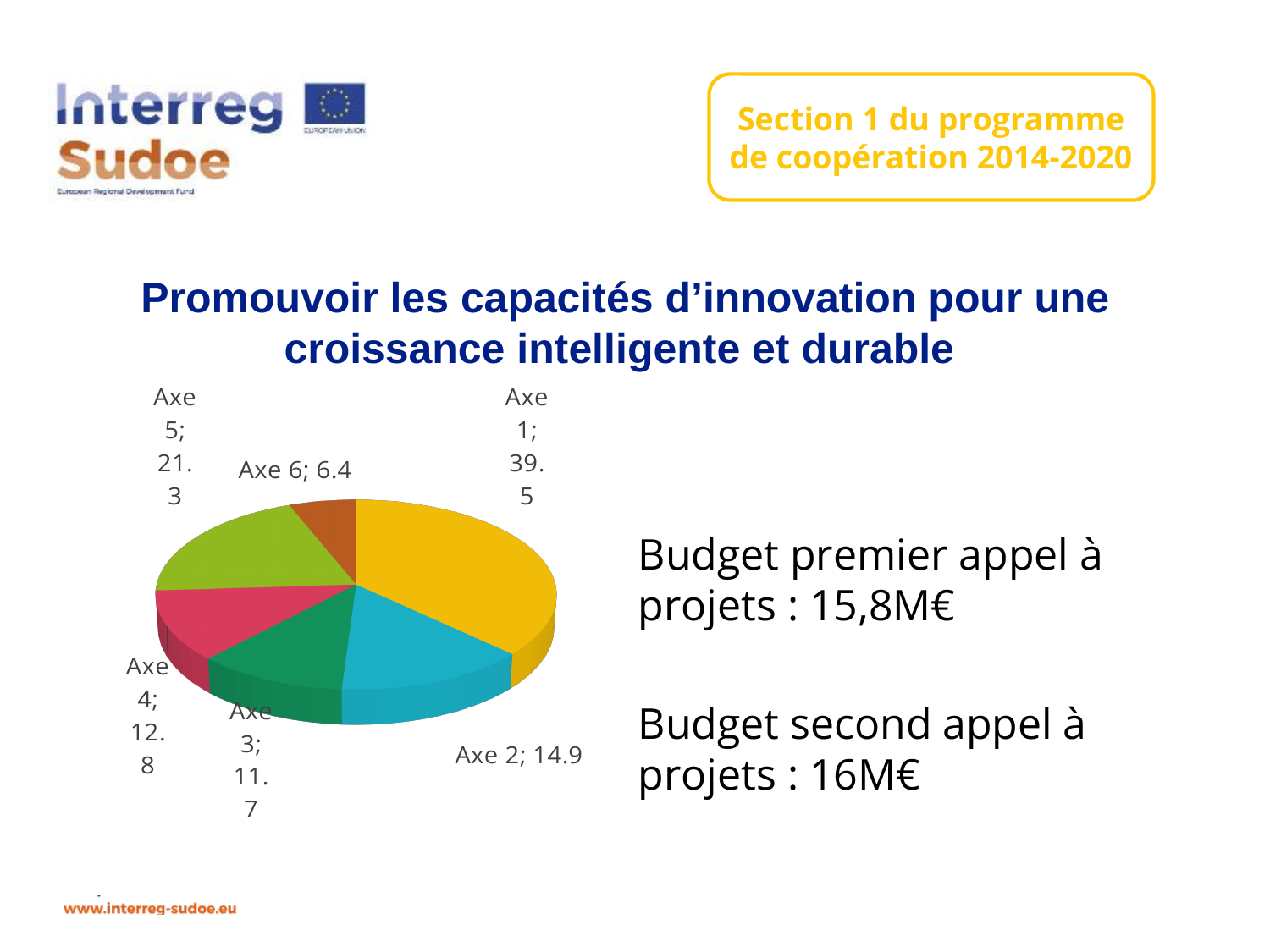

Section 1 du programme de coopération 2014-2020
Promouvoir les capacités d’innovation pour une croissance intelligente et durable
Budget premier appel à projets : 15,8M€

Budget second appel à projets : 16M€

[unsupported chart]